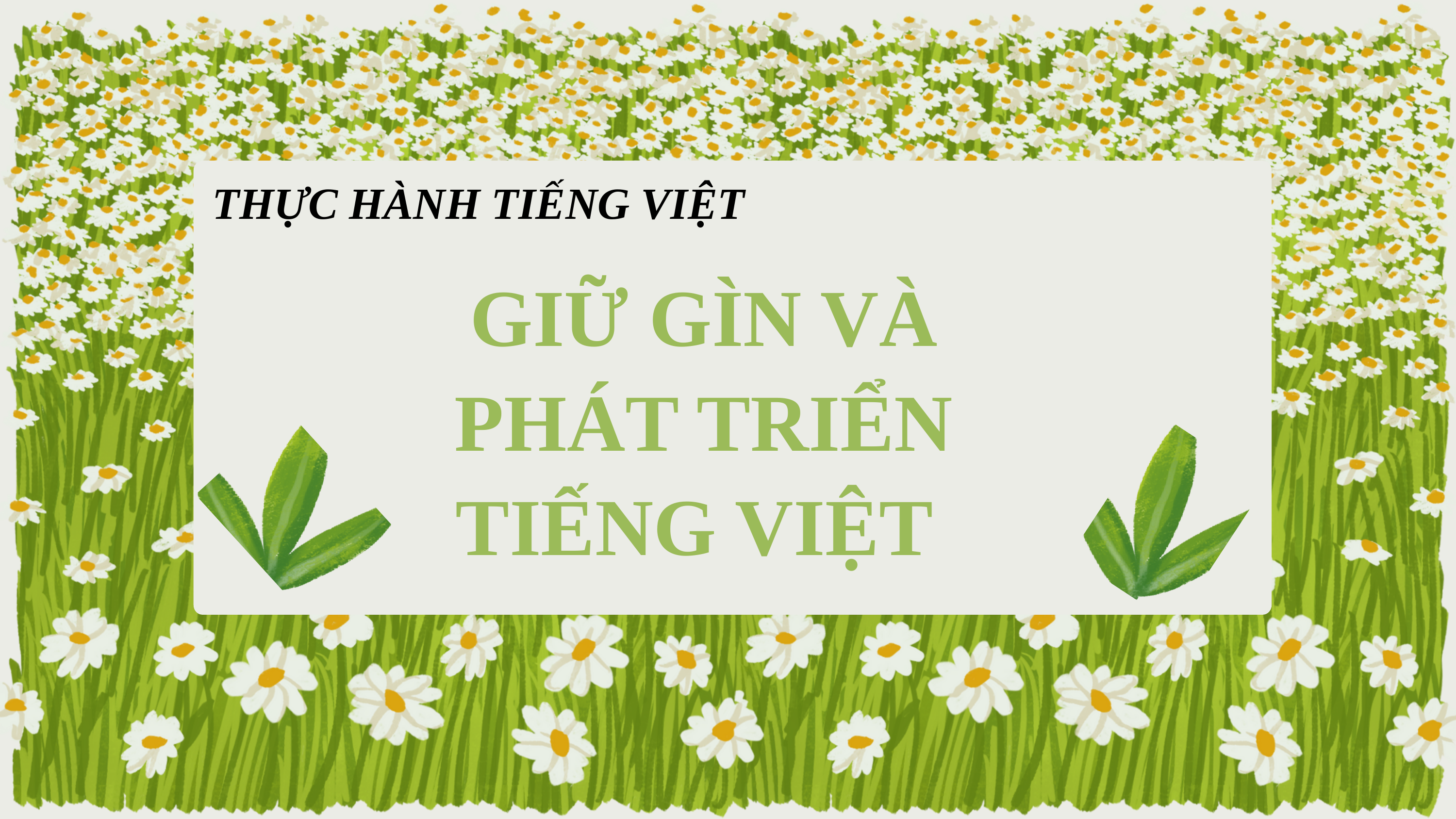

THỰC HÀNH TIẾNG VIỆT
GIỮ GÌN VÀ PHÁT TRIỂN TIẾNG VIỆT